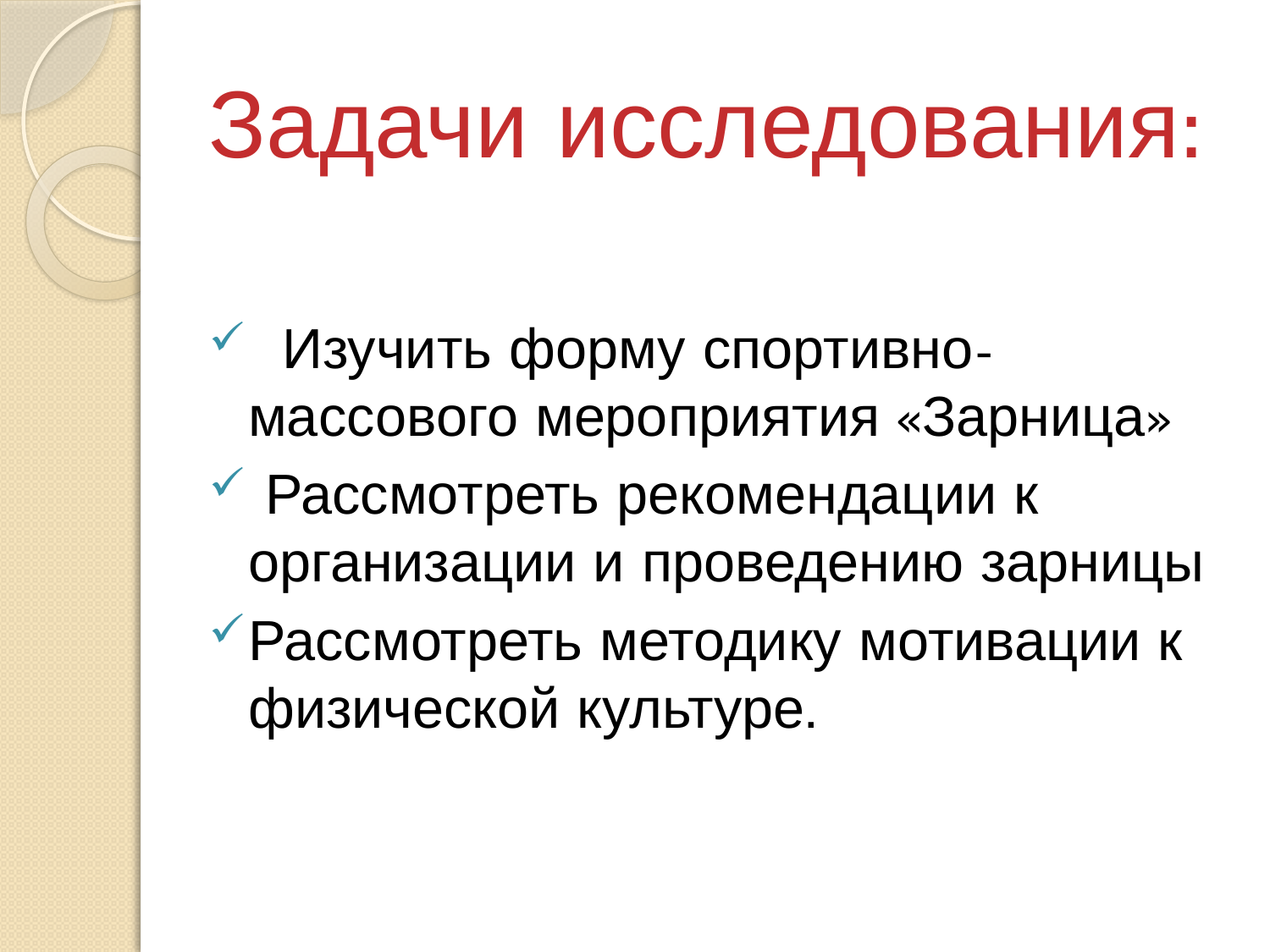

Задачи исследования:

  Изучить форму спортивно-массового мероприятия «Зарница»
 Рассмотреть рекомендации к организации и проведению зарницы
Рассмотреть методику мотивации к физической культуре.